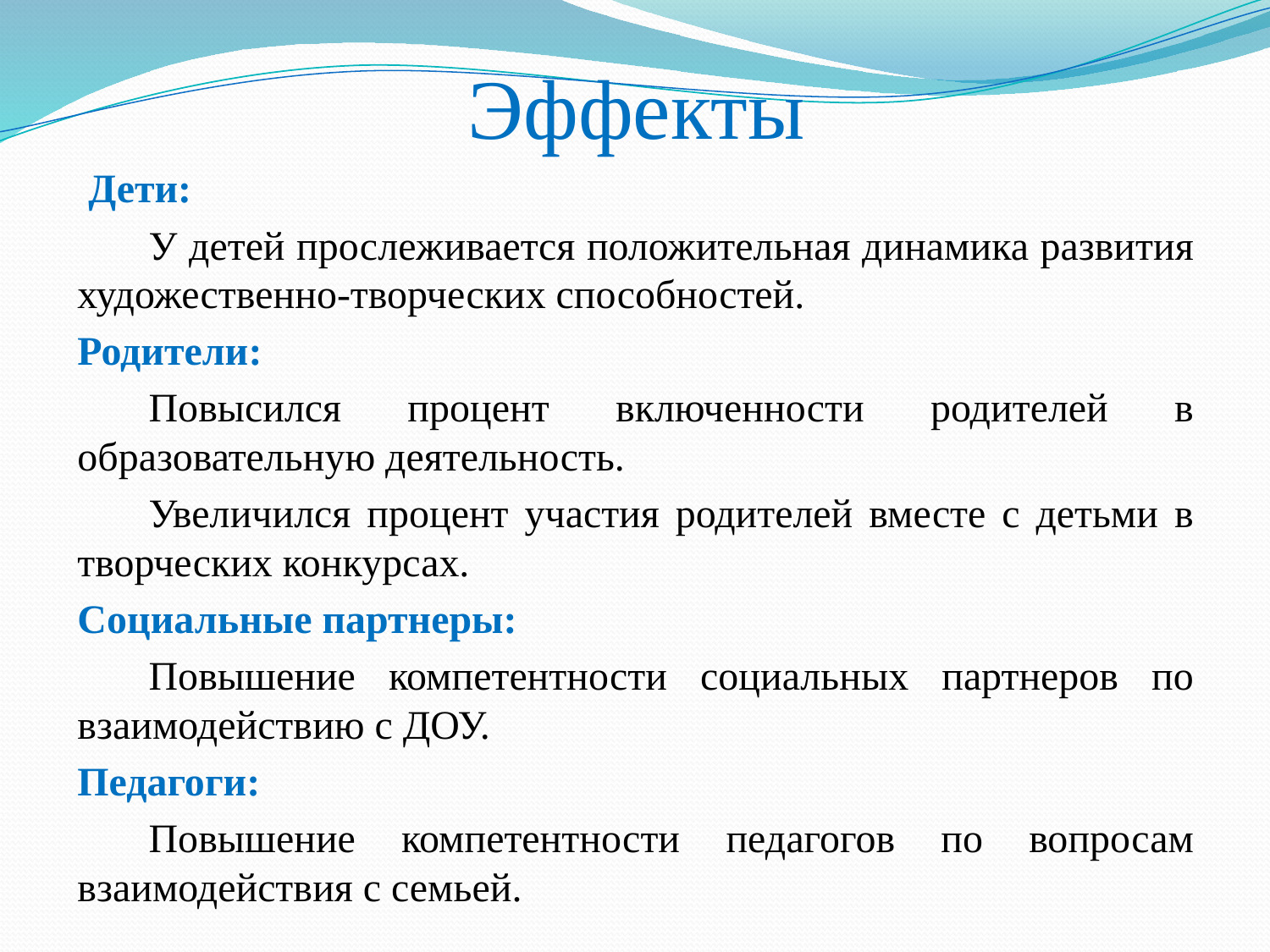

# Эффекты
Дети:
У детей прослеживается положительная динамика развития художественно-творческих способностей.
Родители:
Повысился процент включенности родителей в образовательную деятельность.
Увеличился процент участия родителей вместе с детьми в творческих конкурсах.
Социальные партнеры:
Повышение компетентности социальных партнеров по взаимодействию с ДОУ.
Педагоги:
Повышение компетентности педагогов по вопросам взаимодействия с семьей.